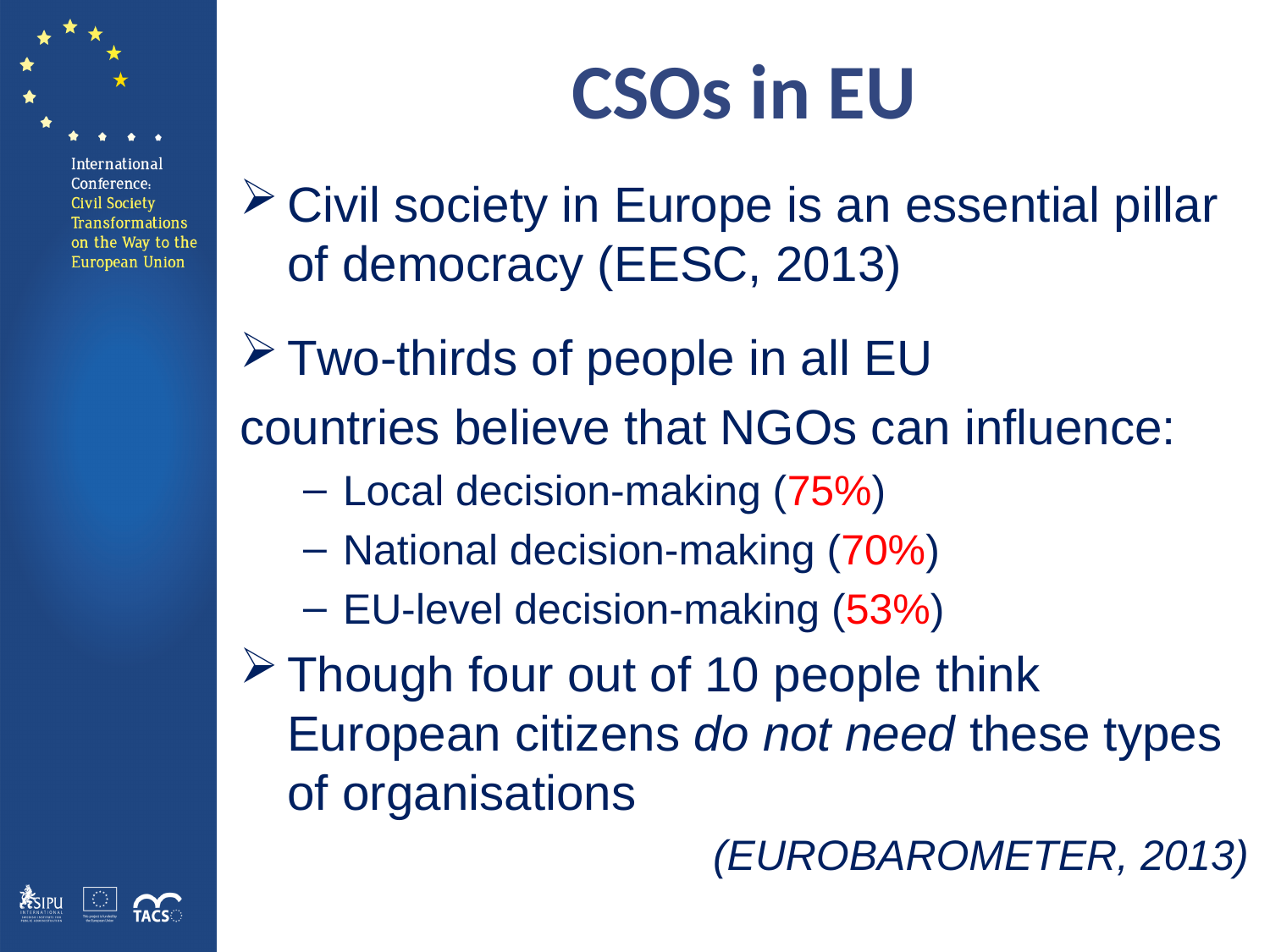

# CSOs in EU
Civil society in Europe is an essential pillar of democracy (EESC, 2013)

Two-thirds of people in all EU
countries believe that NGOs can influence:
Local decision-making (75%)
National decision-making (70%)
EU-level decision-making (53%)
Though four out of 10 people think European citizens do not need these types of organisations
(EUROBAROMETER, 2013)
11